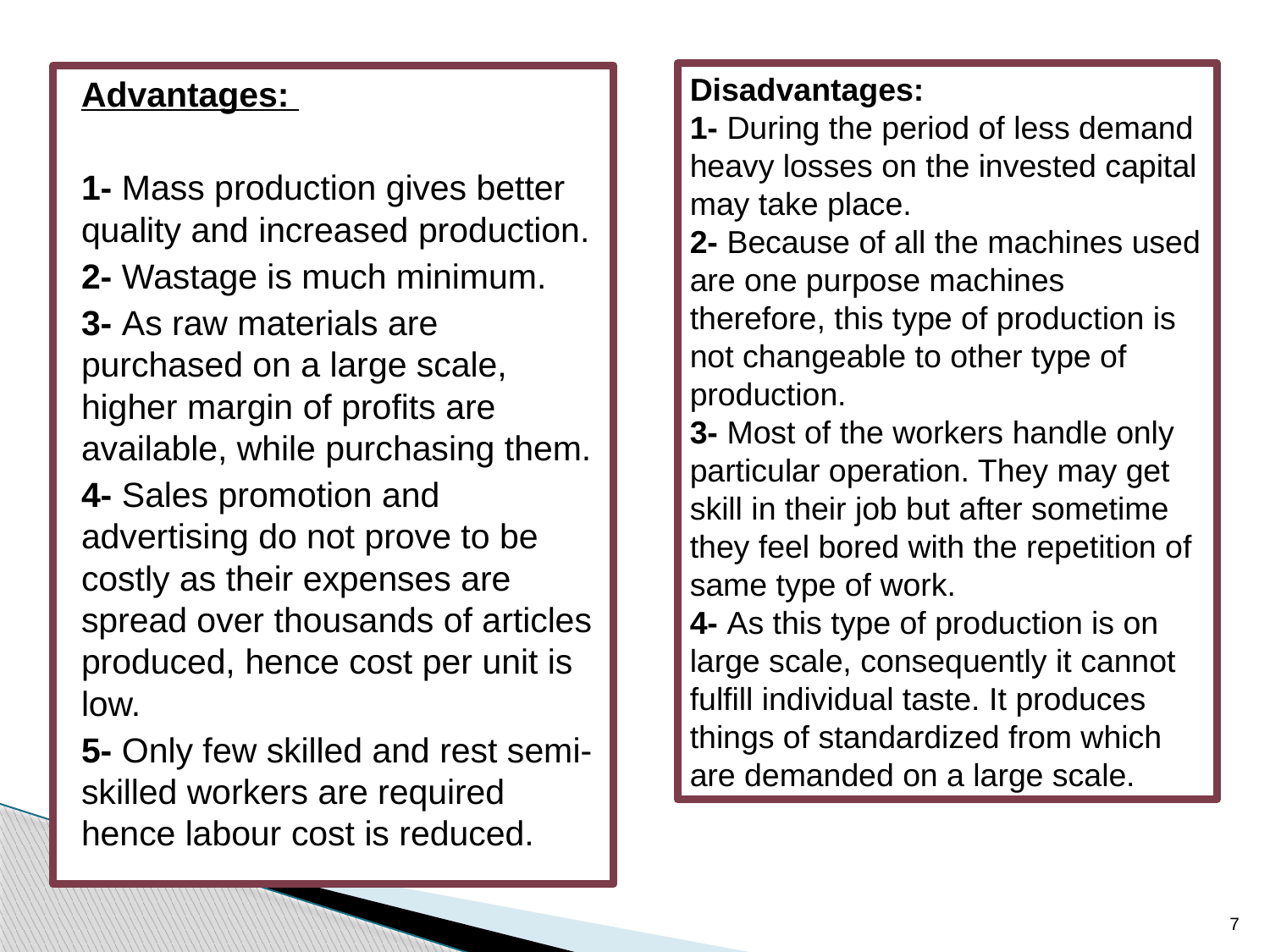

Disadvantages:
1- During the period of less demand heavy losses on the invested capital may take place.
2- Because of all the machines used are one purpose machines therefore, this type of production is not changeable to other type of production.
3- Most of the workers handle only particular operation. They may get skill in their job but after sometime they feel bored with the repetition of same type of work.
4- As this type of production is on large scale, consequently it cannot fulfill individual taste. It produces things of standardized from which are demanded on a large scale.
Advantages:

1- Mass production gives better quality and increased production.
2- Wastage is much minimum.
3- As raw materials are purchased on a large scale, higher margin of profits are available, while purchasing them.
4- Sales promotion and advertising do not prove to be costly as their expenses are spread over thousands of articles produced, hence cost per unit is low.
5- Only few skilled and rest semi-skilled workers are required hence labour cost is reduced.

7